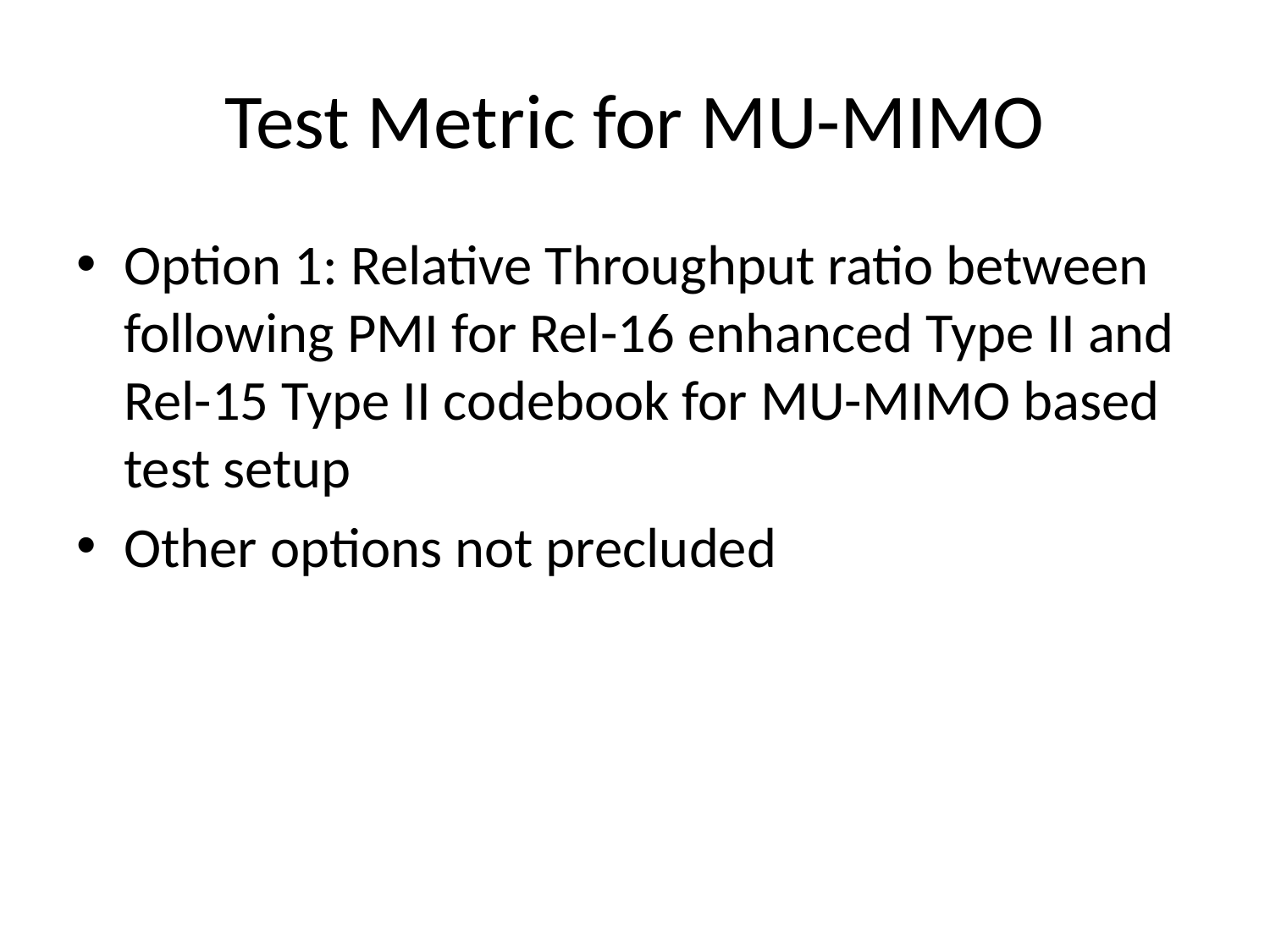

# Test Metric for MU-MIMO
Option 1: Relative Throughput ratio between following PMI for Rel-16 enhanced Type II and Rel-15 Type II codebook for MU-MIMO based test setup
Other options not precluded